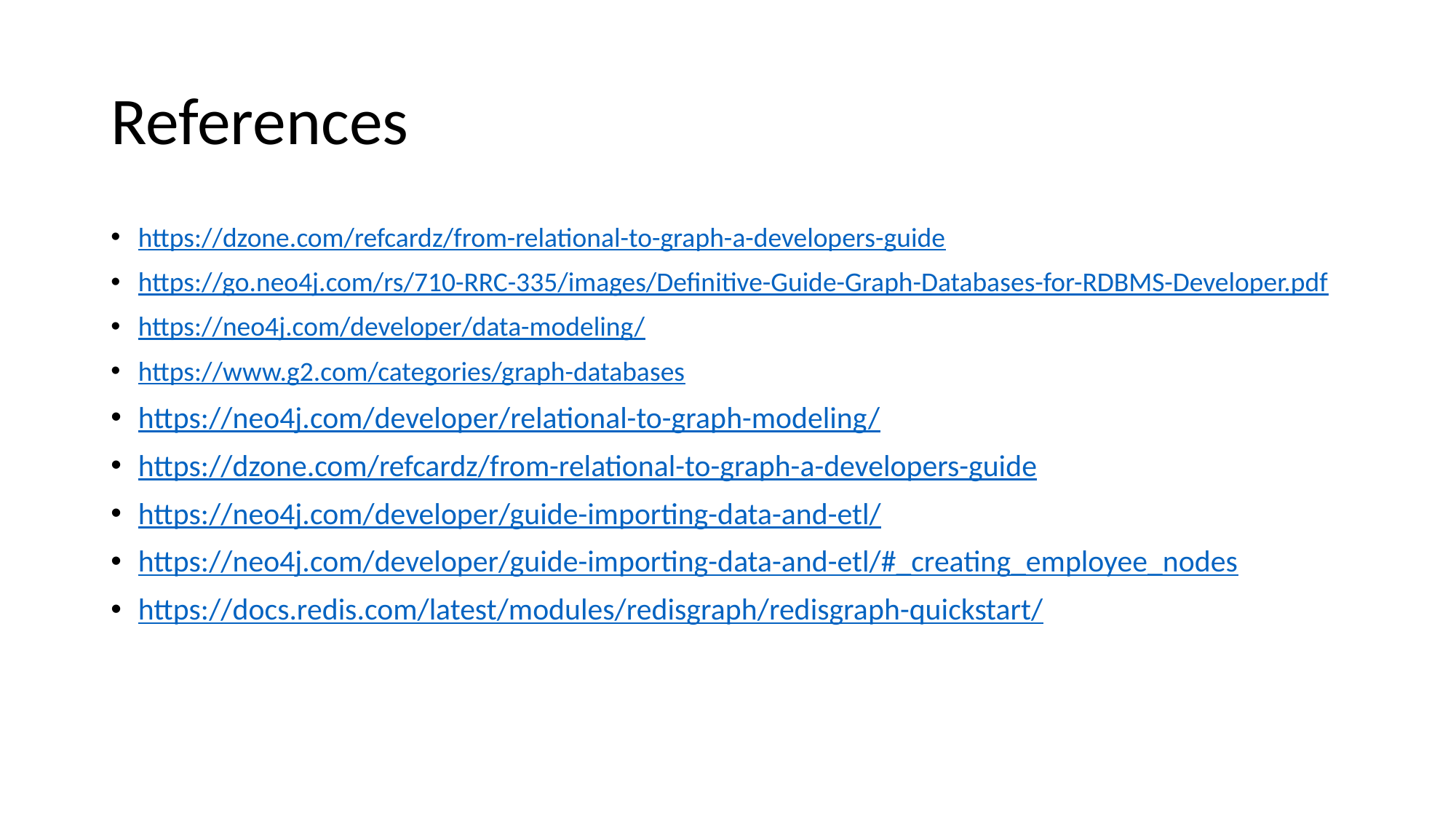

# References
https://dzone.com/refcardz/from-relational-to-graph-a-developers-guide
https://go.neo4j.com/rs/710-RRC-335/images/Definitive-Guide-Graph-Databases-for-RDBMS-Developer.pdf
https://neo4j.com/developer/data-modeling/
https://www.g2.com/categories/graph-databases
https://neo4j.com/developer/relational-to-graph-modeling/
https://dzone.com/refcardz/from-relational-to-graph-a-developers-guide
https://neo4j.com/developer/guide-importing-data-and-etl/
https://neo4j.com/developer/guide-importing-data-and-etl/#_creating_employee_nodes
https://docs.redis.com/latest/modules/redisgraph/redisgraph-quickstart/